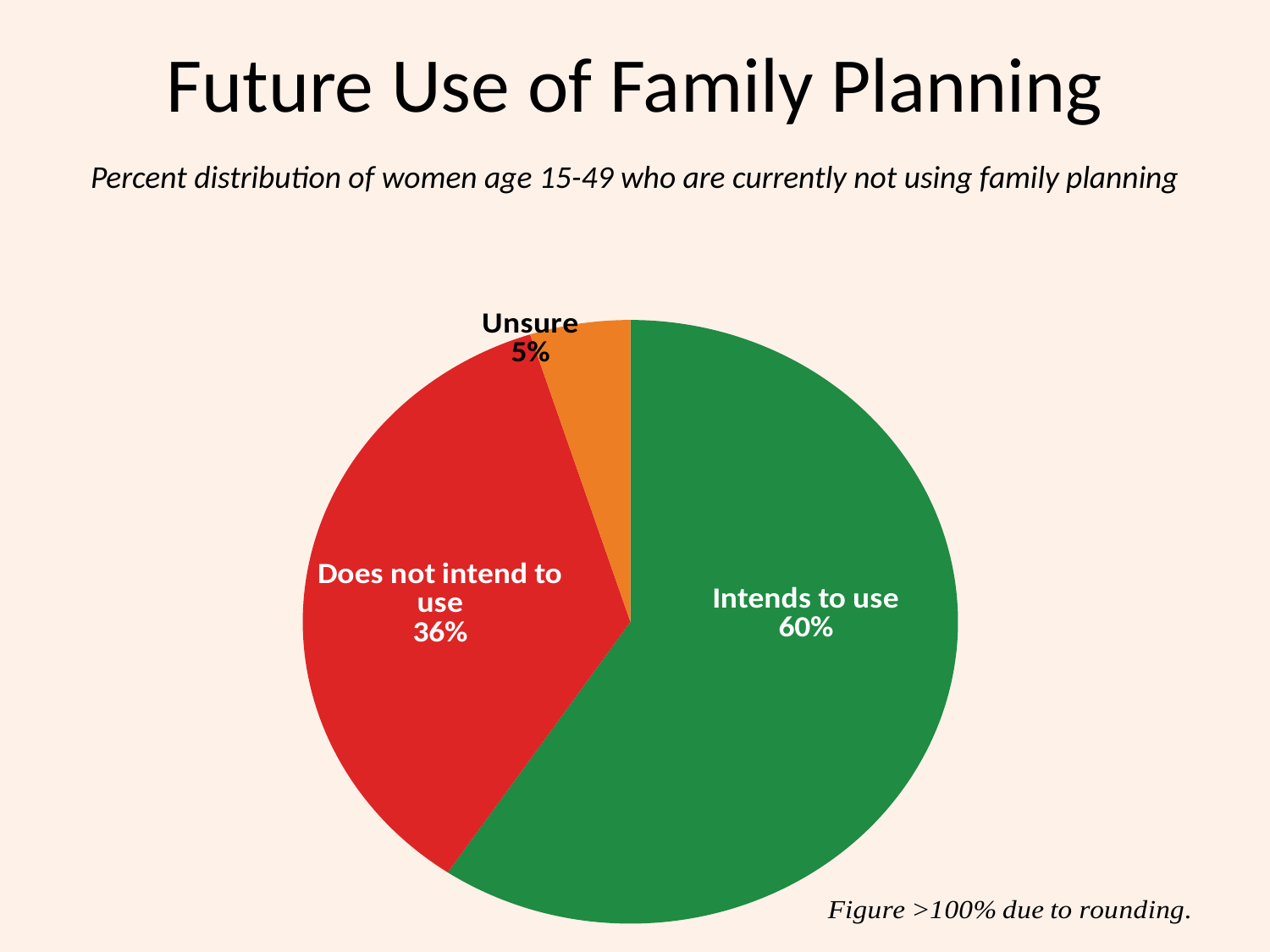

# Future Use of Family Planning
Percent distribution of women age 15-49 who are currently not using family planning

### Chart

| Category | Series 1 |
|---|---|
| Intends to use | 60.0 |
| Does not intend to use | 36.0 |
| Unsure | 5.0 |